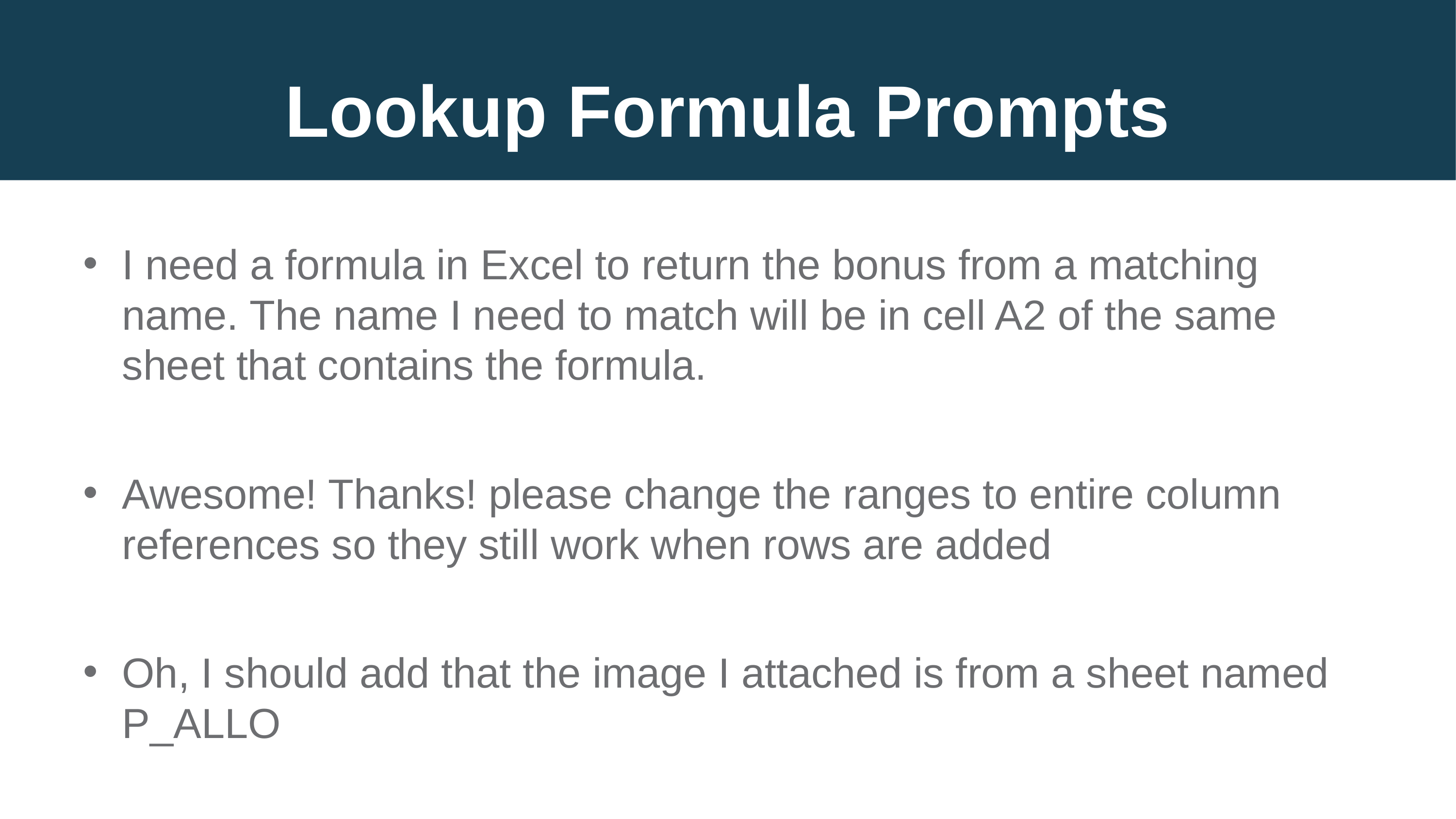

# Lookup Formula Prompts
I need a formula in Excel to return the bonus from a matching name. The name I need to match will be in cell A2 of the same sheet that contains the formula.

Awesome! Thanks! please change the ranges to entire column references so they still work when rows are added

Oh, I should add that the image I attached is from a sheet named P_ALLO